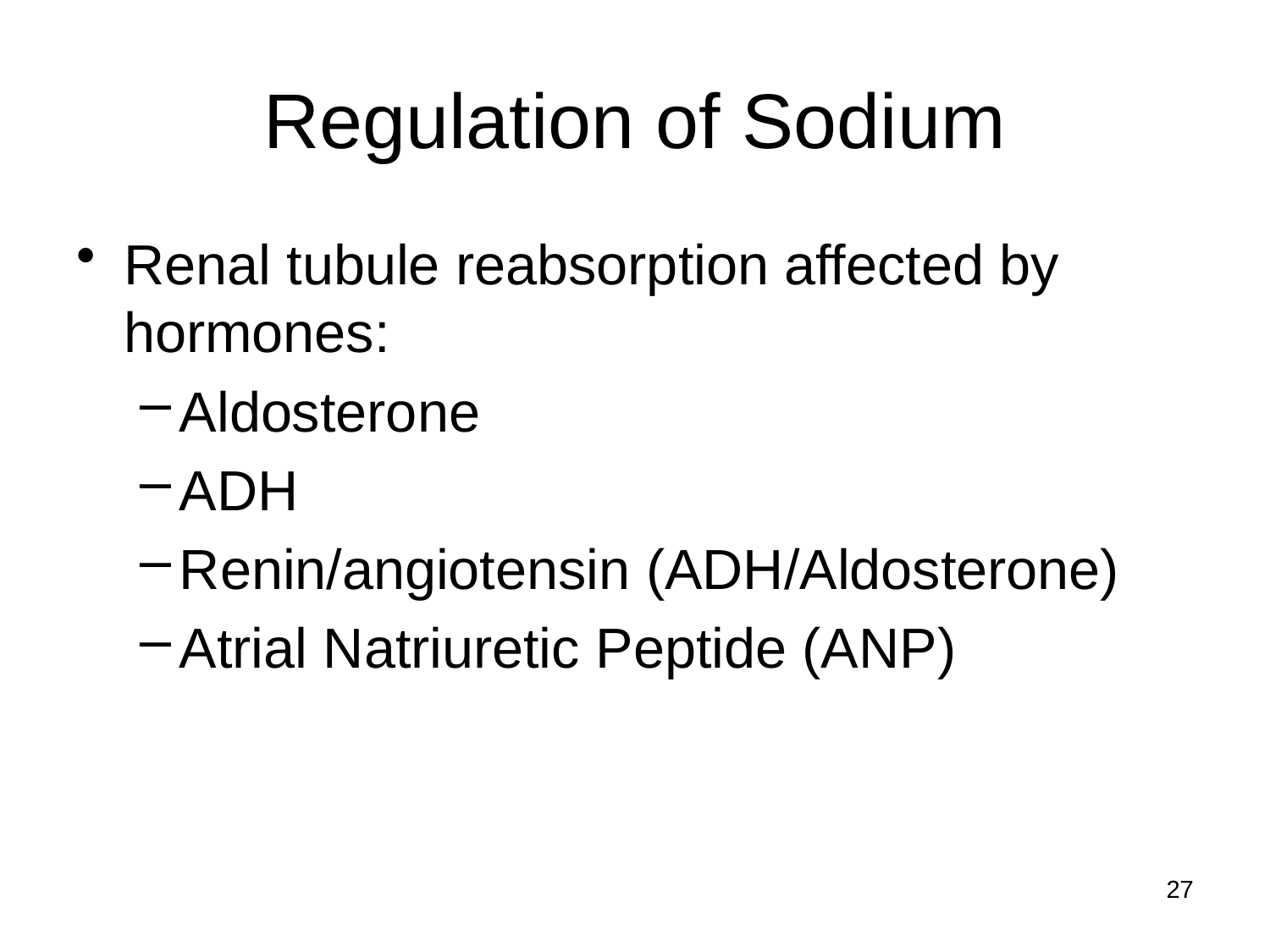

# Regulation of Sodium
Renal tubule reabsorption affected by hormones:
Aldosterone
ADH
Renin/angiotensin (ADH/Aldosterone)
Atrial Natriuretic Peptide (ANP)
27